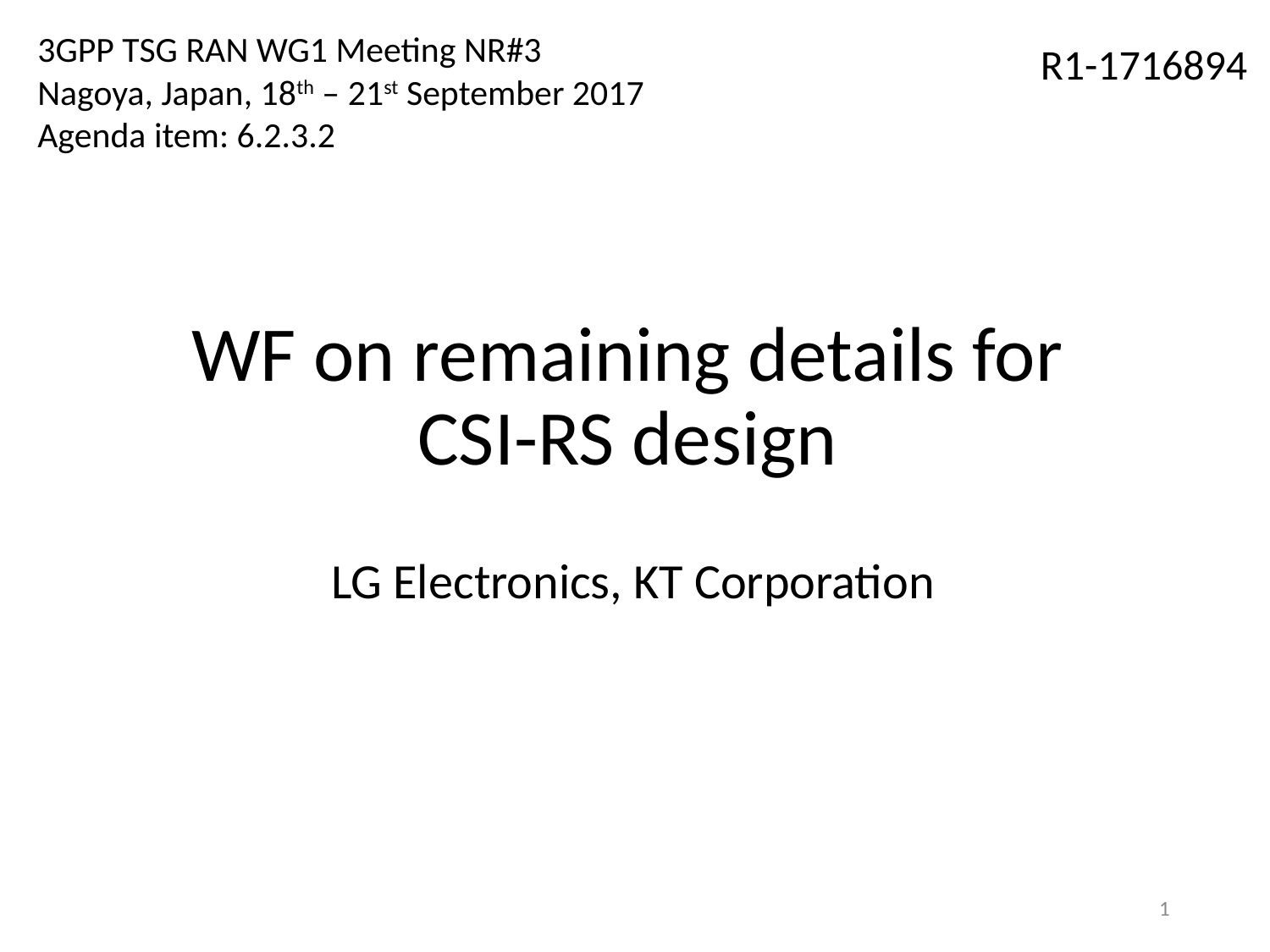

3GPP TSG RAN WG1 Meeting NR#3
Nagoya, Japan, 18th – 21st September 2017
Agenda item: 6.2.3.2
R1-1716894
# WF on remaining details for CSI-RS design
LG Electronics, KT Corporation
1